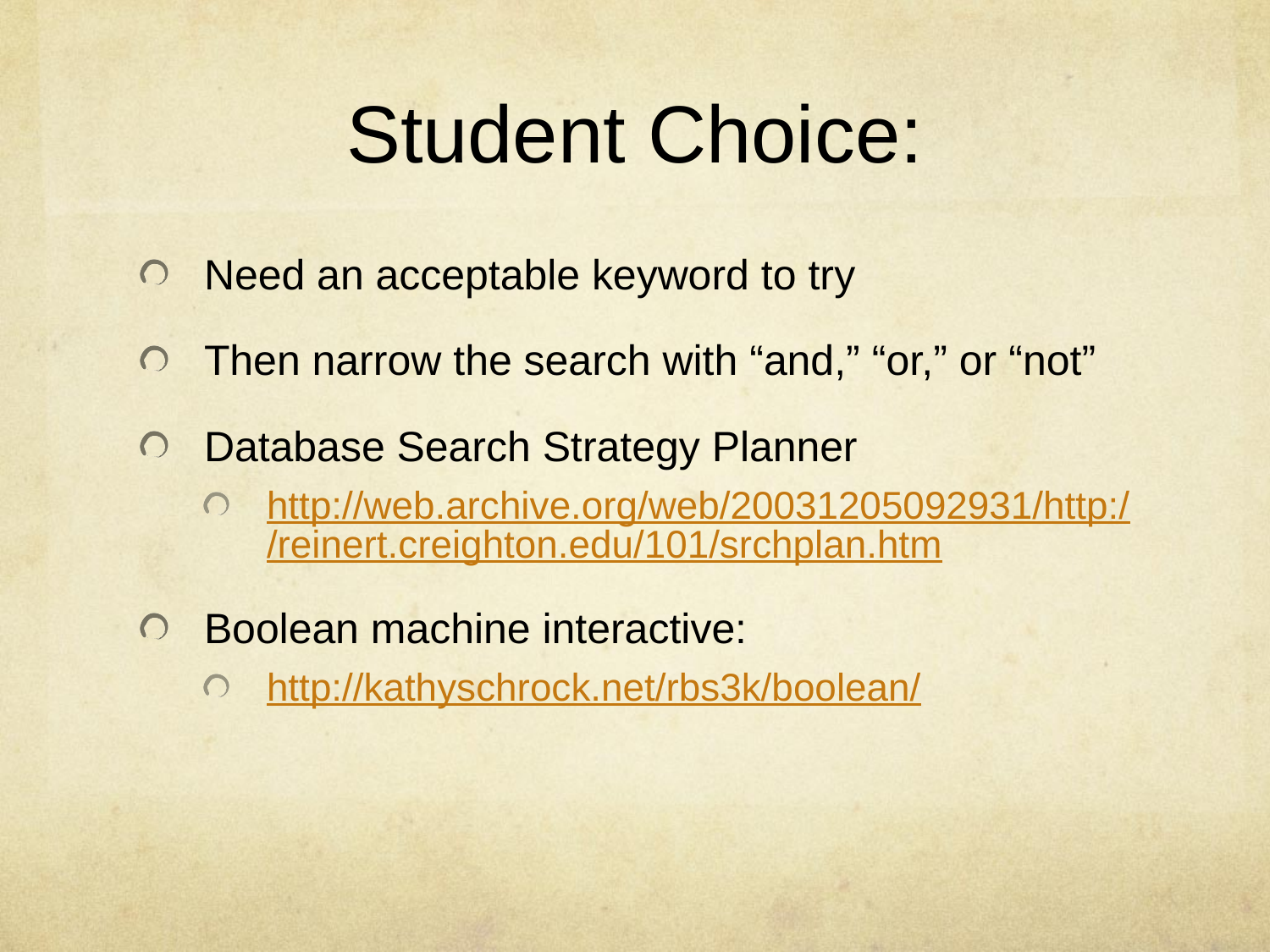

# Student Choice:
Need an acceptable keyword to try
Then narrow the search with “and,” “or,” or “not”
Database Search Strategy Planner
http://web.archive.org/web/20031205092931/http://reinert.creighton.edu/101/srchplan.htm
Boolean machine interactive:
http://kathyschrock.net/rbs3k/boolean/